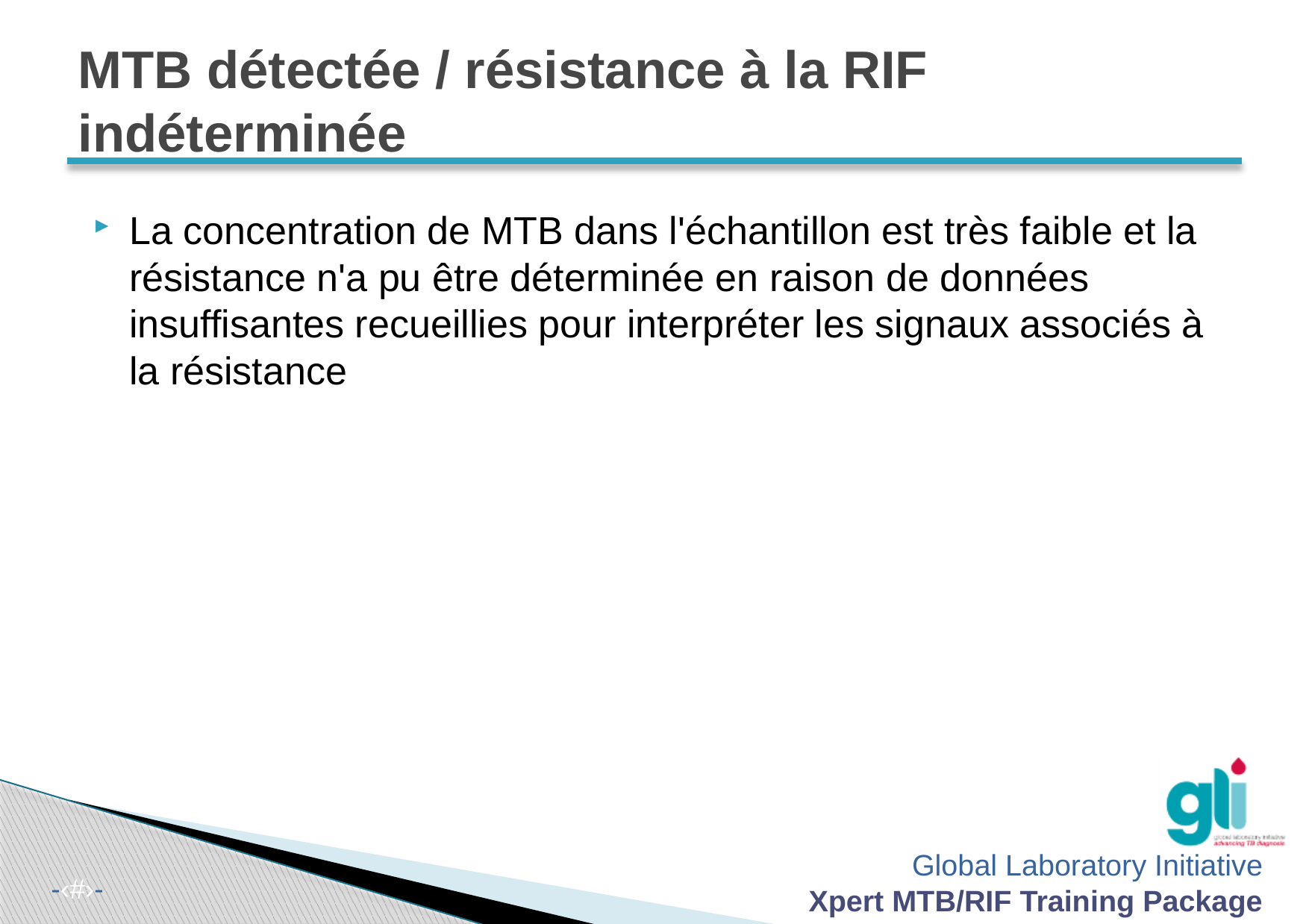

# MTB détectée / résistance à la RIF indéterminée
La concentration de MTB dans l'échantillon est très faible et la résistance n'a pu être déterminée en raison de données insuffisantes recueillies pour interpréter les signaux associés à la résistance